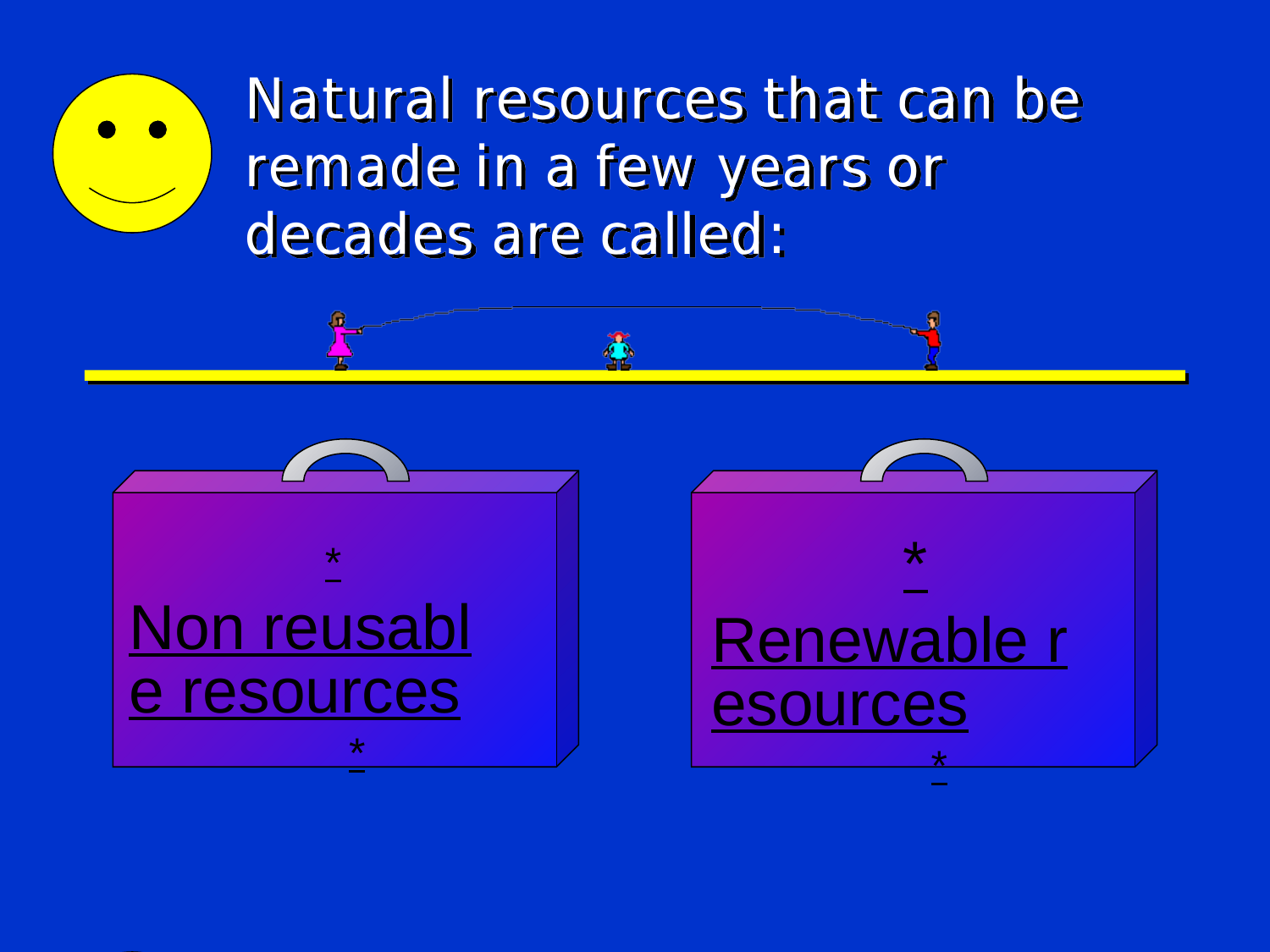

# Natural resources that can be remade in a few years or decades are called:
*Non reusable resources*
*Renewable resources*